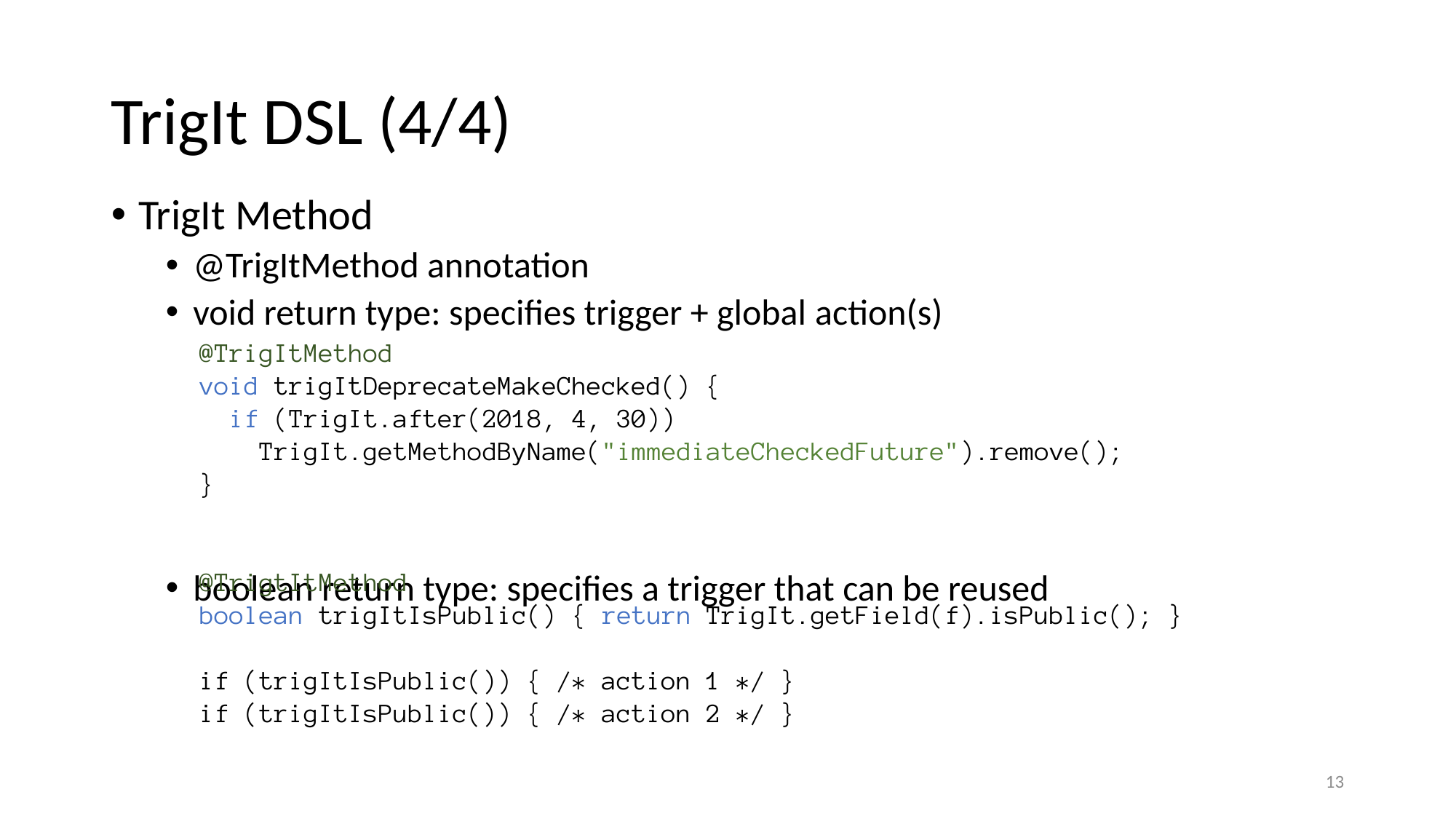

# TrigIt DSL (4/4)
TrigIt Method
@TrigItMethod annotation
void return type: specifies trigger + global action(s)

boolean return type: specifies a trigger that can be reused
@TrigItMethod
void trigItDeprecateMakeChecked() {
  if (TrigIt.after(2018, 4, 30))
    TrigIt.getMethodByName("immediateCheckedFuture").remove();
}
@TrigtItMethod
boolean trigItIsPublic() { return TrigIt.getField(f).isPublic(); }

if (trigItIsPublic()) { /* action 1 */ }
if (trigItIsPublic()) { /* action 2 */ }
13